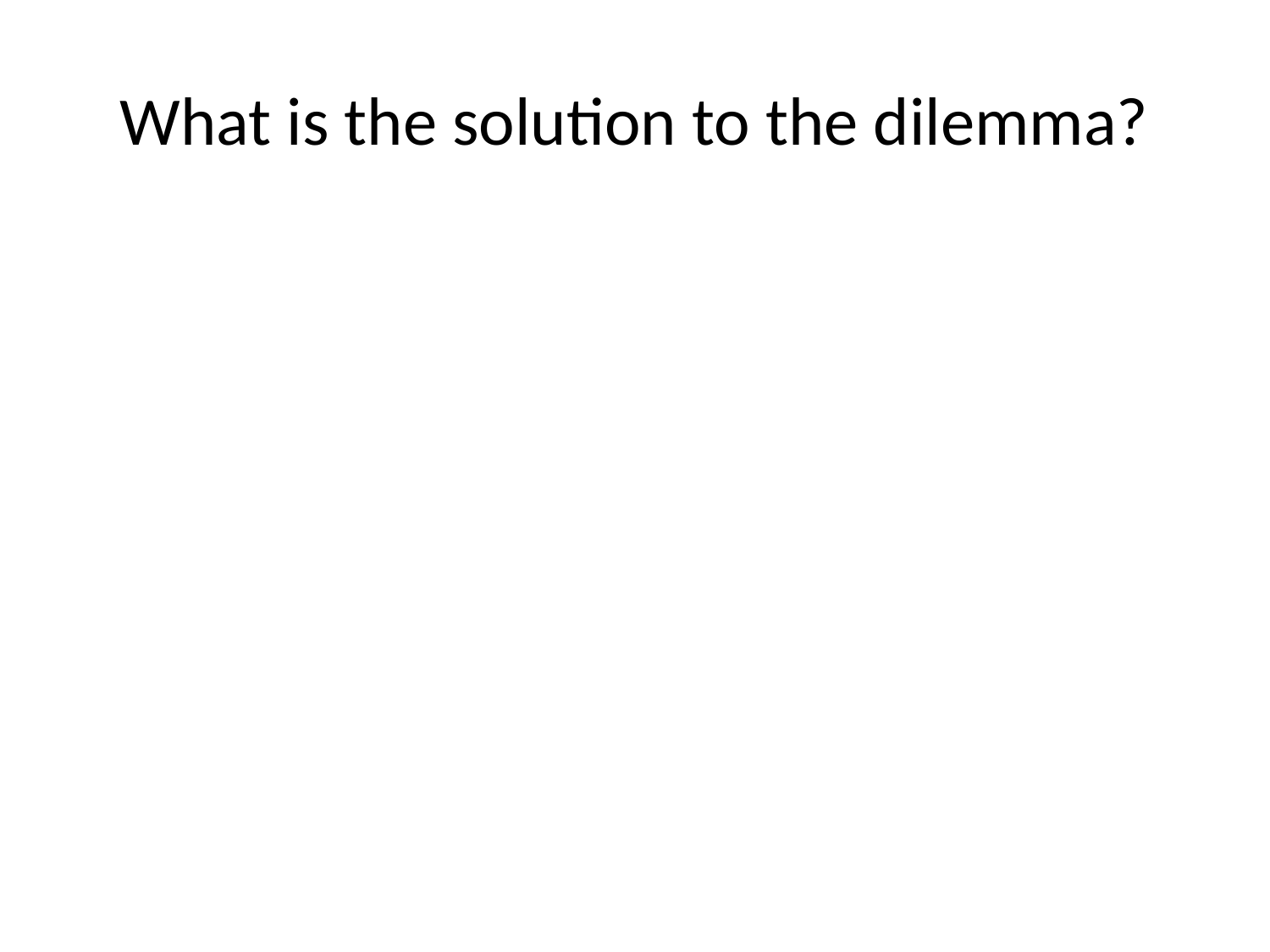

# What is the solution to the dilemma?